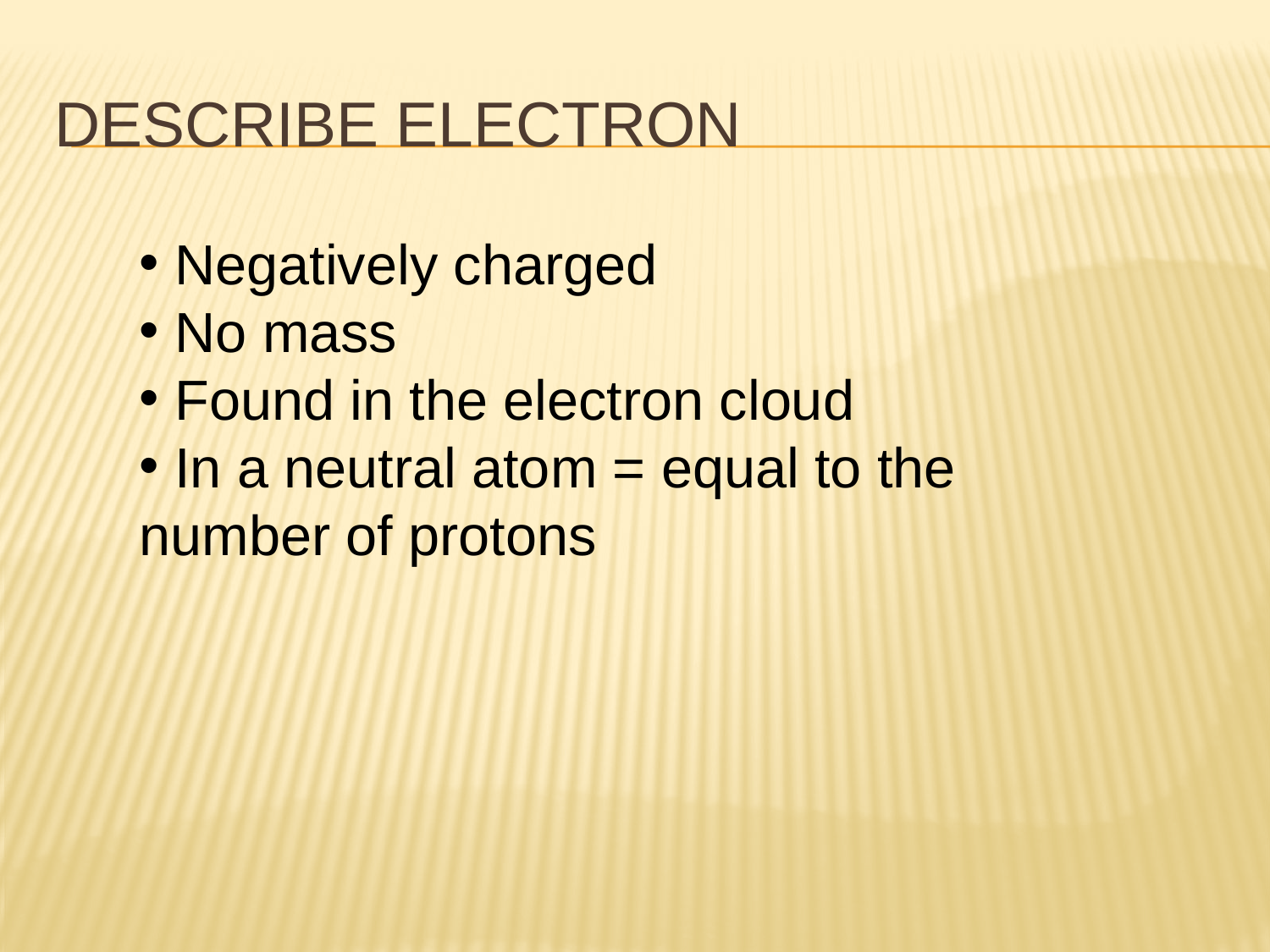

# Describe Electron
 Negatively charged
 No mass
 Found in the electron cloud
 In a neutral atom = equal to the number of protons